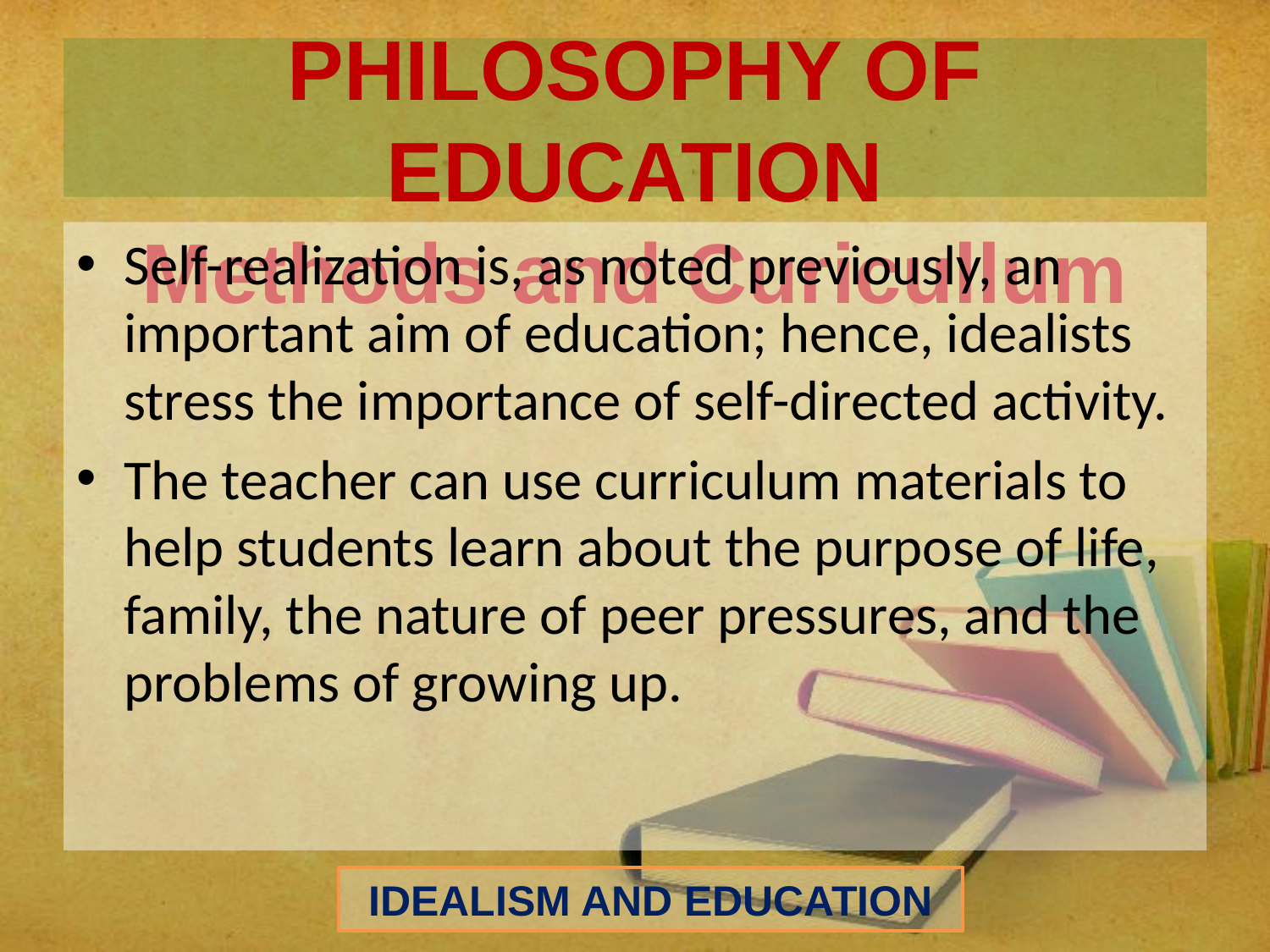

# IDEALISM AS A PHILOSOPHY OF EDUCATION Methods and Curicullum
Self-realization is, as noted previously, an important aim of education; hence, idealists stress the importance of self-directed activity.
The teacher can use curriculum materials to help students learn about the purpose of life, family, the nature of peer pressures, and the problems of growing up.
IDEALISM AND EDUCATION